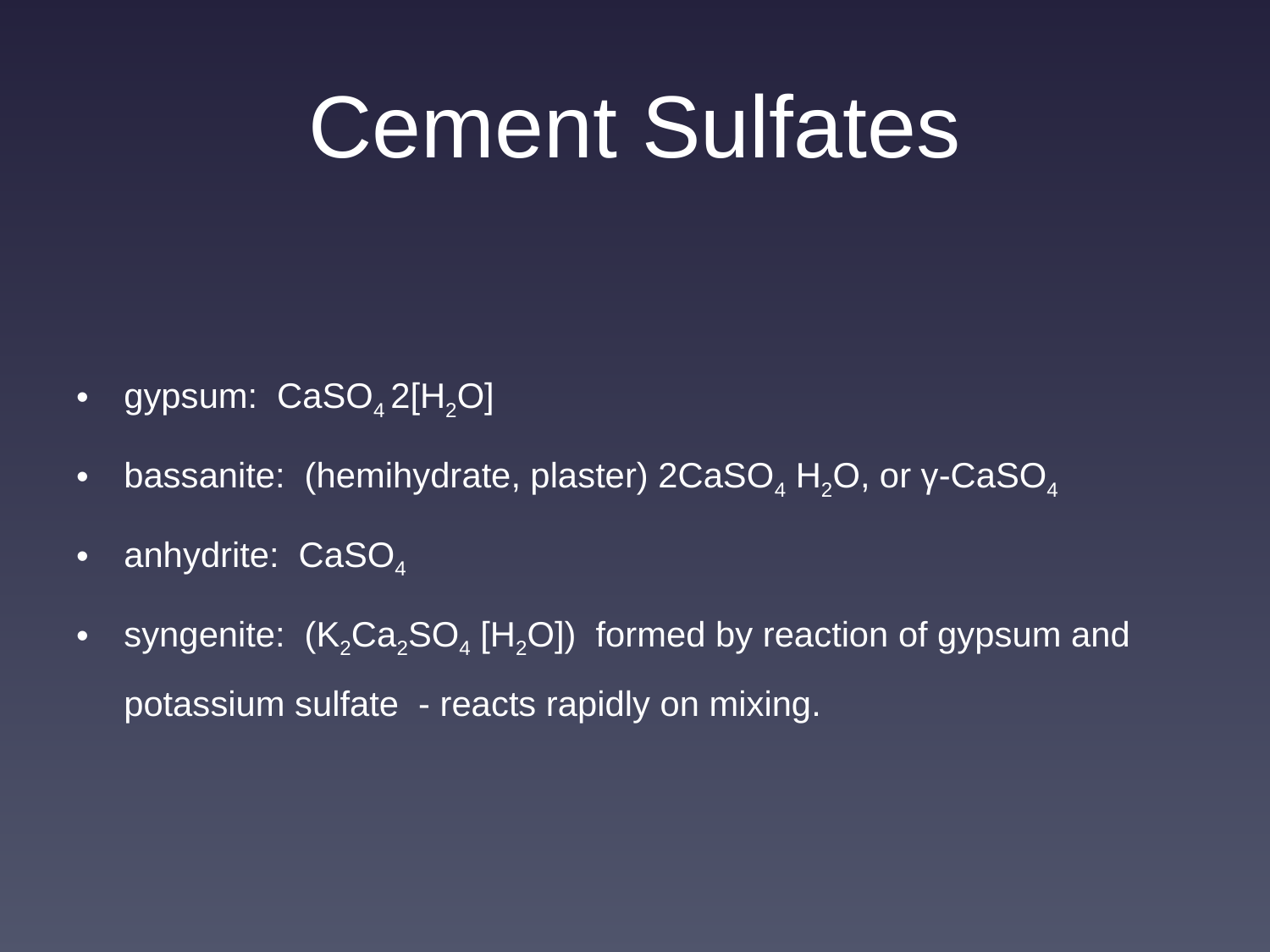

# Cement Sulfates
gypsum:  CaSO4 2[H2O]
bassanite:  (hemihydrate, plaster) 2CaSO4 H2O, or γ-CaSO4
anhydrite:  CaSO4
syngenite:  (K2Ca2SO4 [H2O])  formed by reaction of gypsum and potassium sulfate  - reacts rapidly on mixing.